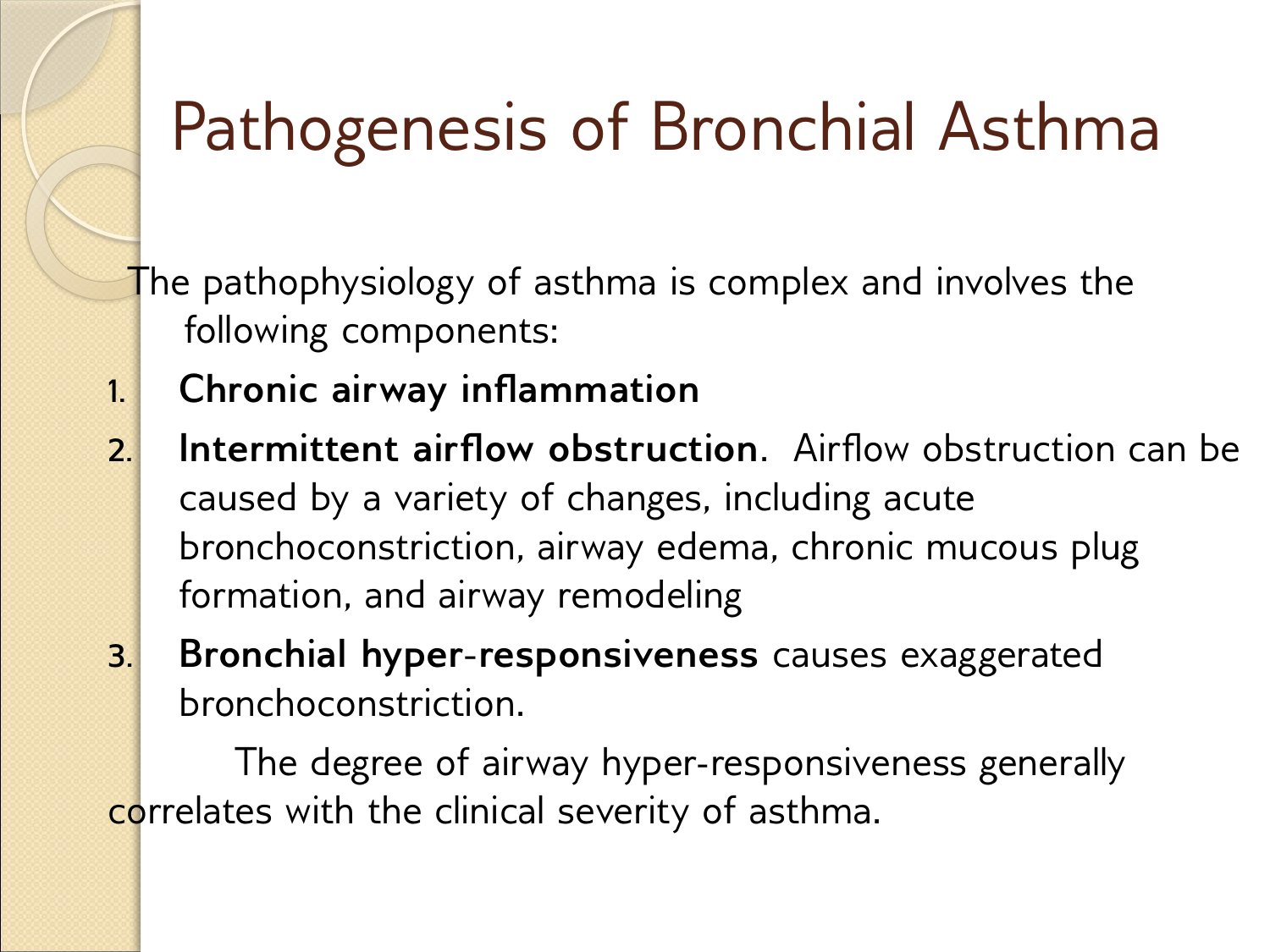

# Pathogenesis of Bronchial Asthma

The pathophysiology of asthma is complex and involves the following components:
Chronic airway inflammation
Intermittent airflow obstruction.  Airflow obstruction can be caused by a variety of changes, including acute bronchoconstriction, airway edema, chronic mucous plug formation, and airway remodeling
Bronchial hyper-responsiveness causes exaggerated bronchoconstriction.
	The degree of airway hyper-responsiveness generally 	correlates with the clinical severity of asthma.